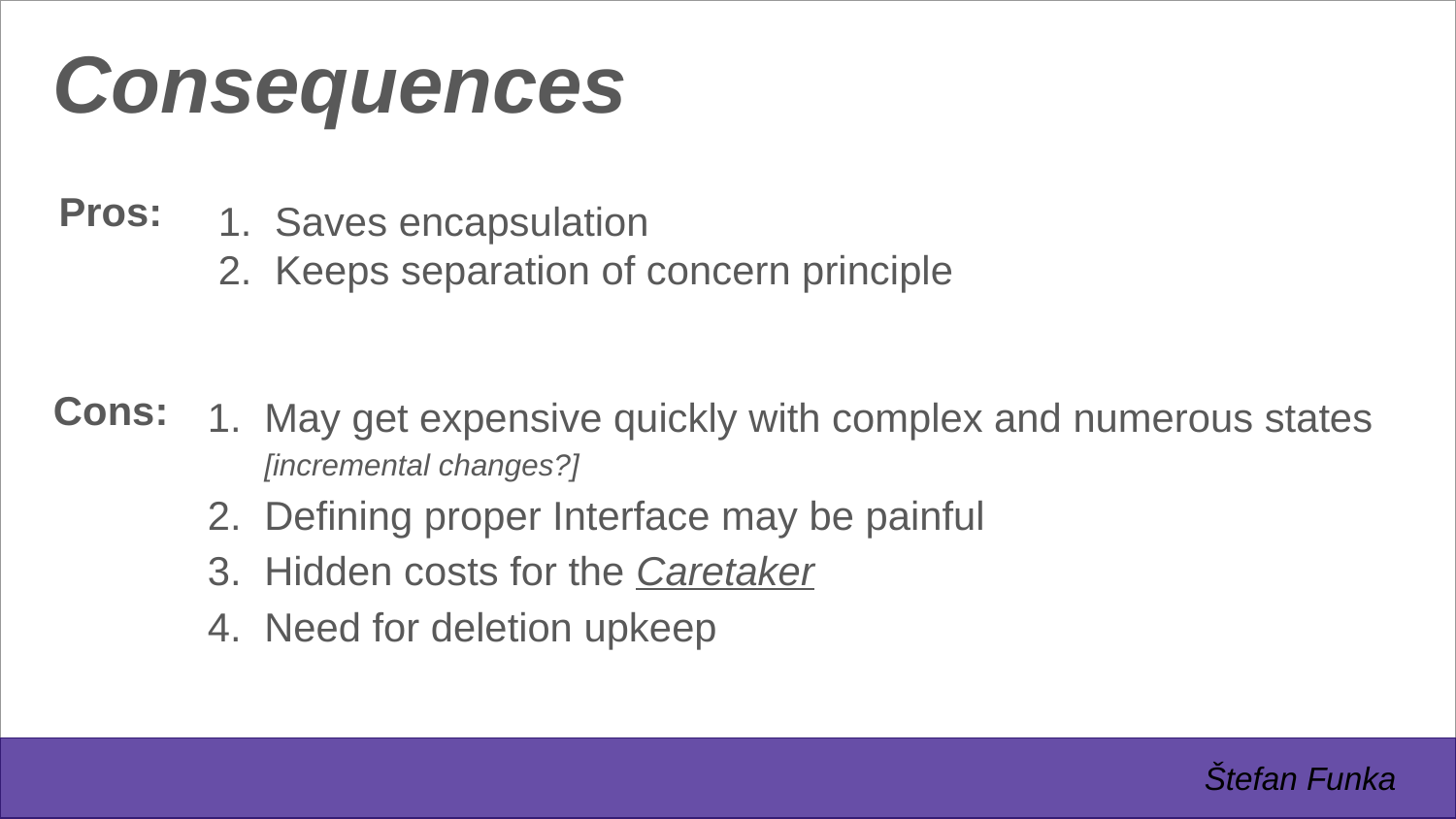

Consequences
Pros:
Saves encapsulation
Keeps separation of concern principle

Cons:
May get expensive quickly with complex and numerous states
[incremental changes?]
Defining proper Interface may be painful
Hidden costs for the Caretaker
Need for deletion upkeep

Štefan Funka